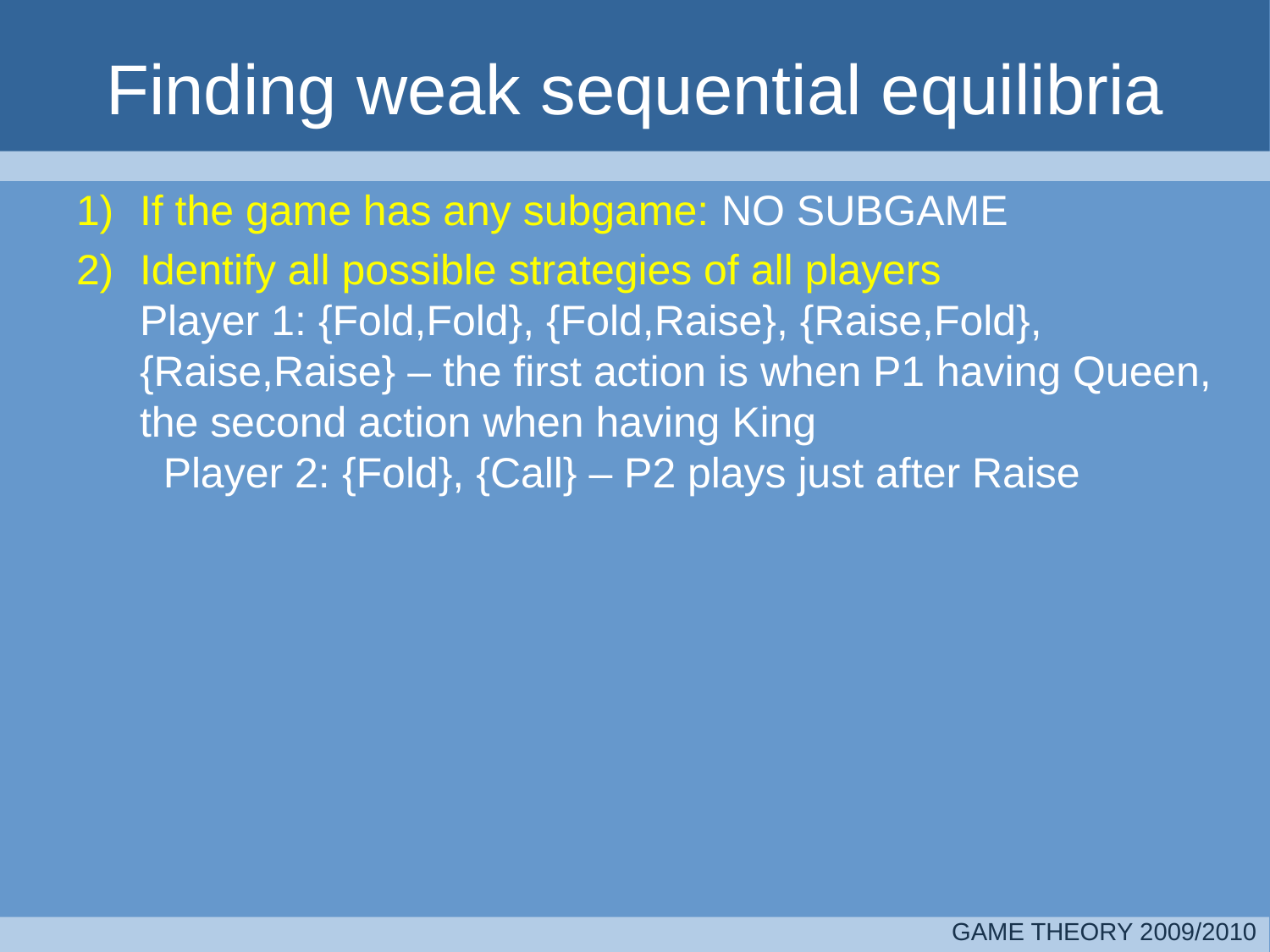

# Finding weak sequential equilibria
If the game has any subgame: NO SUBGAME
Identify all possible strategies of all players	           Player 1: {Fold,Fold}, {Fold,Raise}, {Raise,Fold}, {Raise,Raise} – the first action is when P1 having Queen, the second action when having King			           Player 2: {Fold}, {Call} – P2 plays just after Raise

GAME THEORY 2009/2010